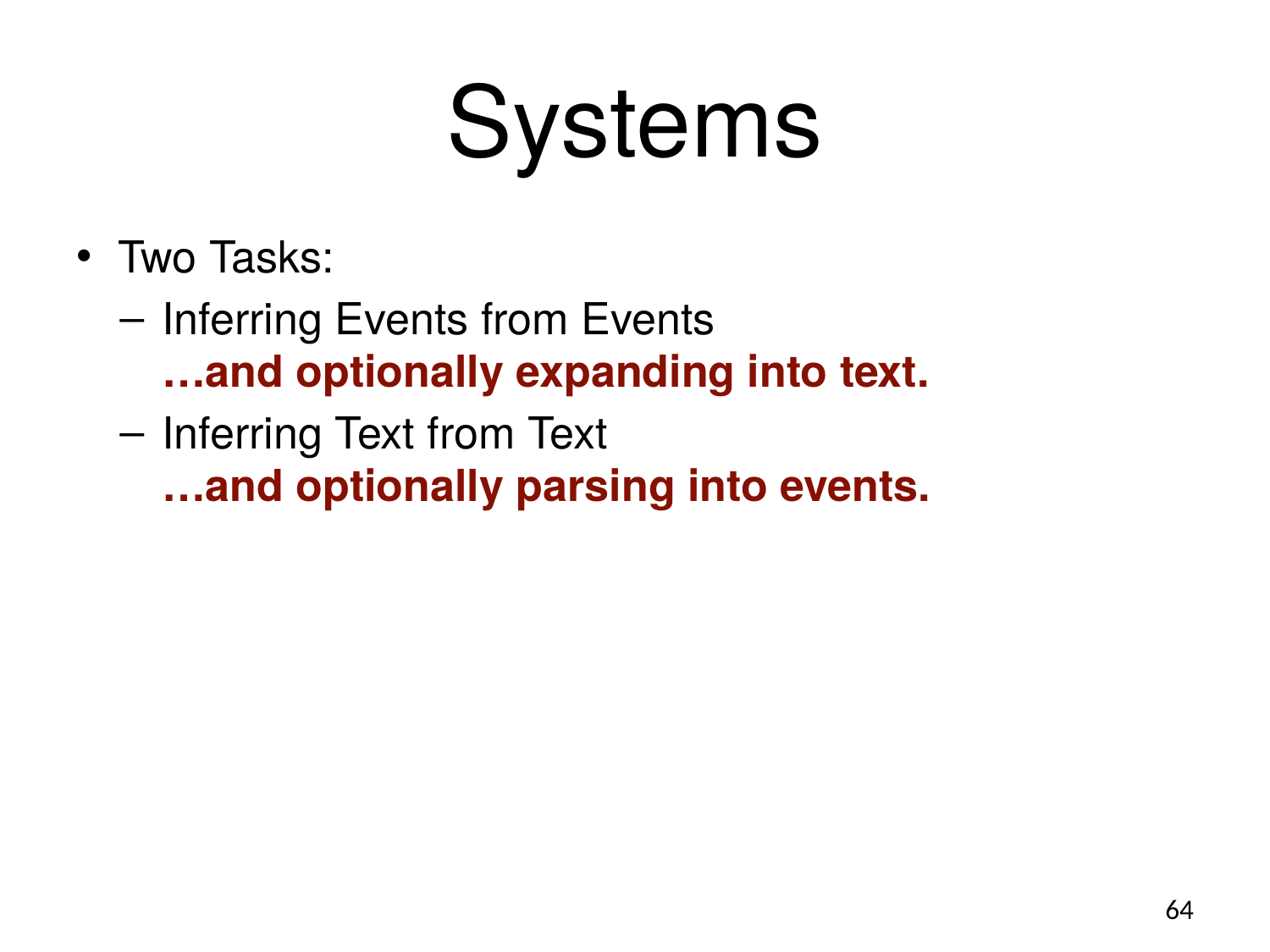

# Systems
Two Tasks:
Inferring Events from Events
…and optionally expanding into text.
Inferring Text from Text
…and optionally parsing into events.
64